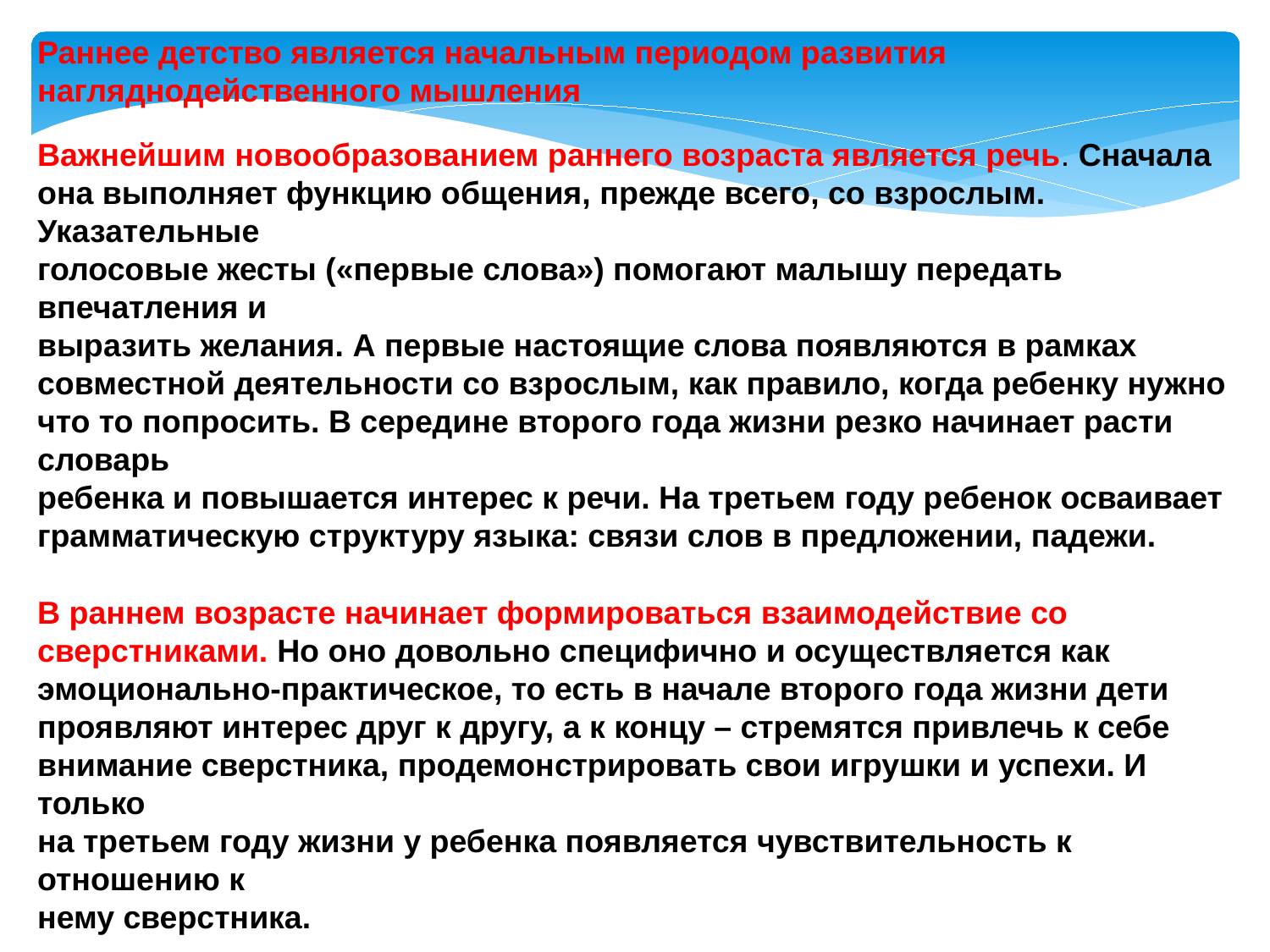

Раннее детство является начальным периодом развития нагляднодейственного мышления

Важнейшим новообразованием раннего возраста является речь. Сначала
она выполняет функцию общения, прежде всего, со взрослым. Указательные
голосовые жесты («первые слова») помогают малышу передать впечатления и
выразить желания. А первые настоящие слова появляются в рамках
совместной деятельности со взрослым, как правило, когда ребенку нужно что то попросить. В середине второго года жизни резко начинает расти словарь
ребенка и повышается интерес к речи. На третьем году ребенок осваивает
грамматическую структуру языка: связи слов в предложении, падежи.
В раннем возрасте начинает формироваться взаимодействие со
сверстниками. Но оно довольно специфично и осуществляется как
эмоционально-практическое, то есть в начале второго года жизни дети
проявляют интерес друг к другу, а к концу – стремятся привлечь к себе
внимание сверстника, продемонстрировать свои игрушки и успехи. И только
на третьем году жизни у ребенка появляется чувствительность к отношению к
нему сверстника.